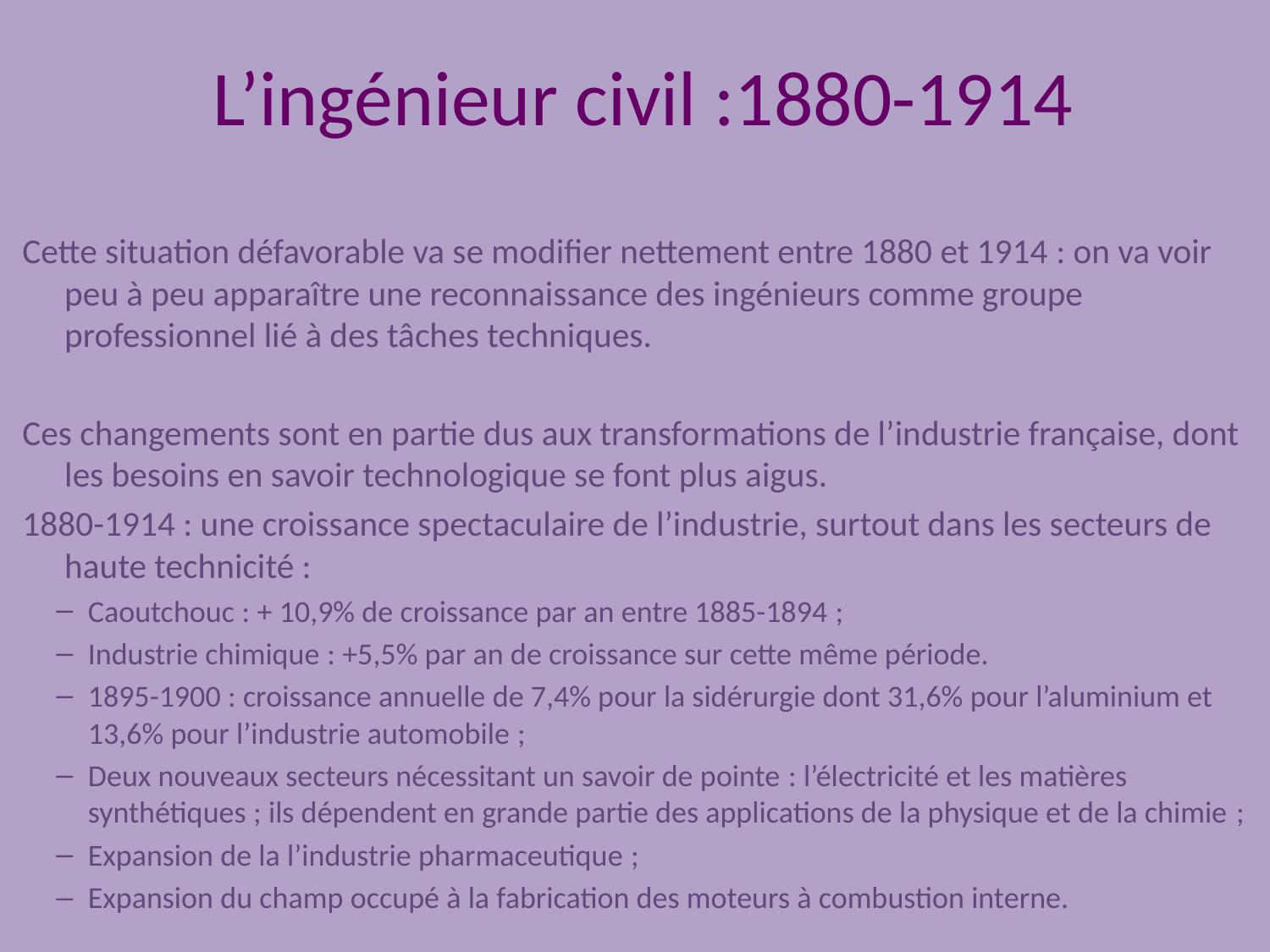

# L’ingénieur civil :1880-1914
Cette situation défavorable va se modifier nettement entre 1880 et 1914 : on va voir peu à peu apparaître une reconnaissance des ingénieurs comme groupe professionnel lié à des tâches techniques.

Ces changements sont en partie dus aux transformations de l’industrie française, dont les besoins en savoir technologique se font plus aigus.
1880-1914 : une croissance spectaculaire de l’industrie, surtout dans les secteurs de haute technicité :
Caoutchouc : + 10,9% de croissance par an entre 1885-1894 ;
Industrie chimique : +5,5% par an de croissance sur cette même période.
1895-1900 : croissance annuelle de 7,4% pour la sidérurgie dont 31,6% pour l’aluminium et 13,6% pour l’industrie automobile ;
Deux nouveaux secteurs nécessitant un savoir de pointe : l’électricité et les matières synthétiques ; ils dépendent en grande partie des applications de la physique et de la chimie ;
Expansion de la l’industrie pharmaceutique ;
Expansion du champ occupé à la fabrication des moteurs à combustion interne.